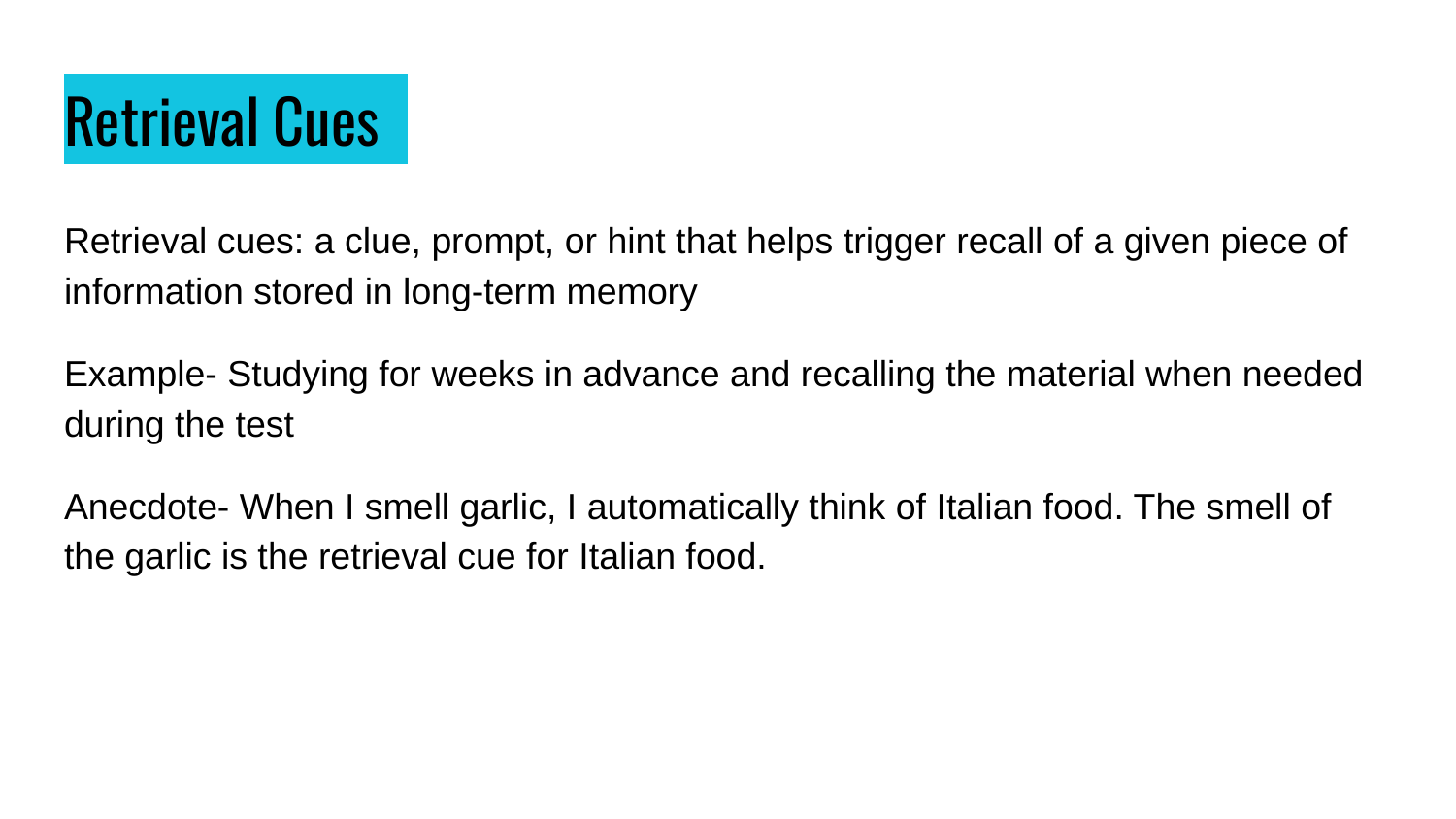

# Retrieval Cues
Retrieval cues: a clue, prompt, or hint that helps trigger recall of a given piece of information stored in long-term memory
Example- Studying for weeks in advance and recalling the material when needed during the test
Anecdote- When I smell garlic, I automatically think of Italian food. The smell of the garlic is the retrieval cue for Italian food.